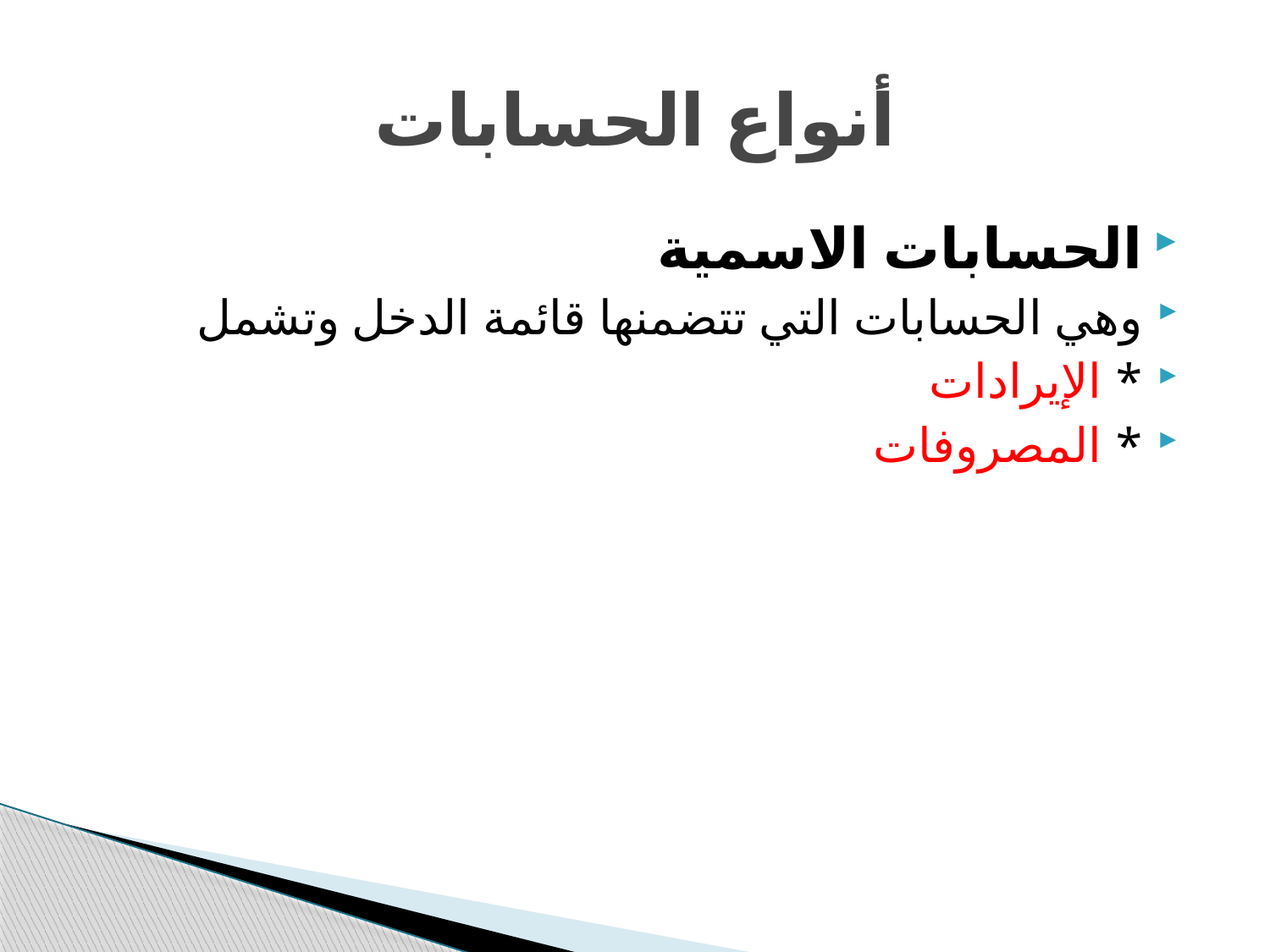

# أنواع الحسابات
الحسابات الاسمية
وهي الحسابات التي تتضمنها قائمة الدخل وتشمل
* الإيرادات
* المصروفات